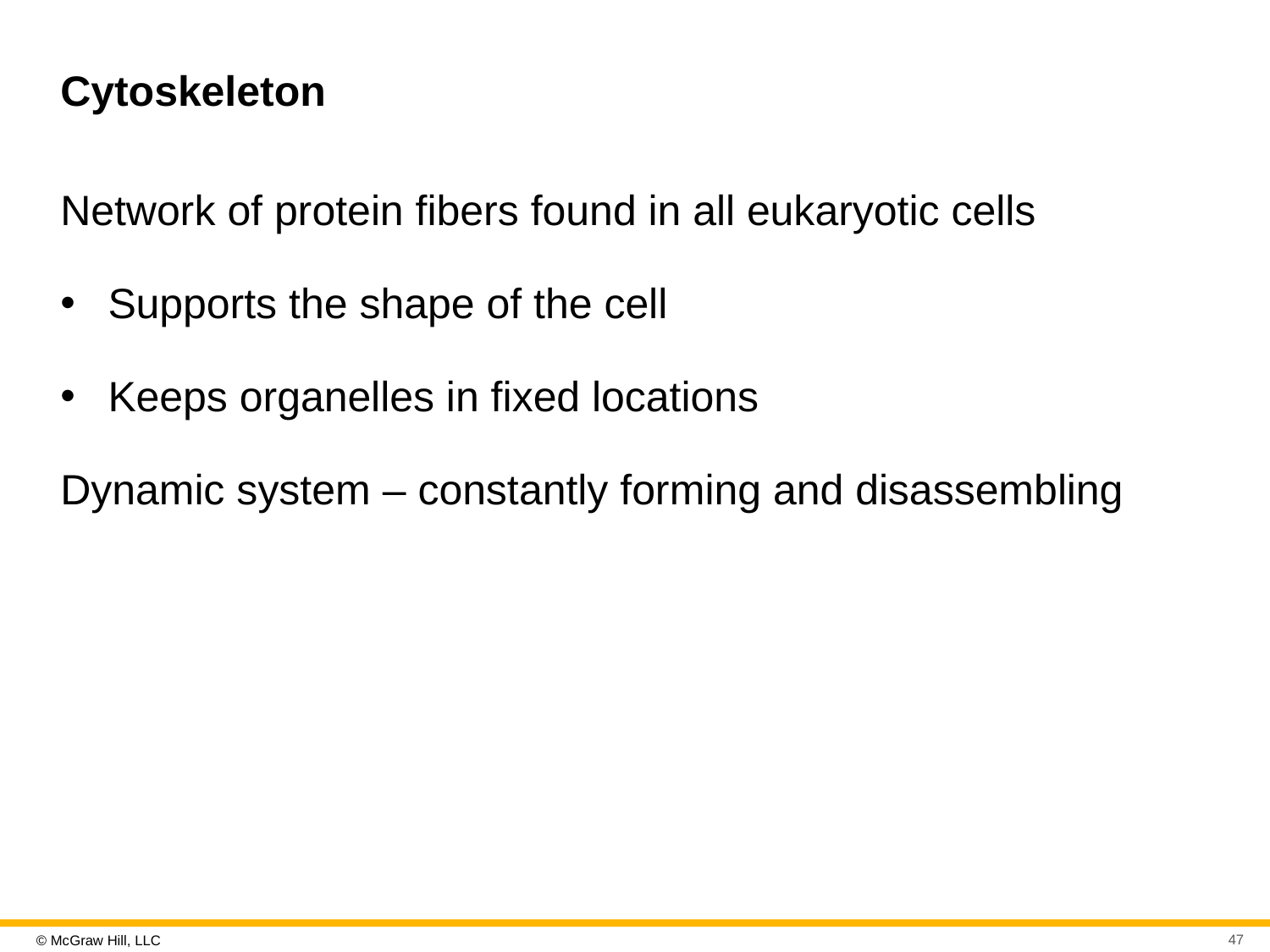

# Cytoskeleton
Network of protein fibers found in all eukaryotic cells
Supports the shape of the cell
Keeps organelles in fixed locations
Dynamic system – constantly forming and disassembling
47